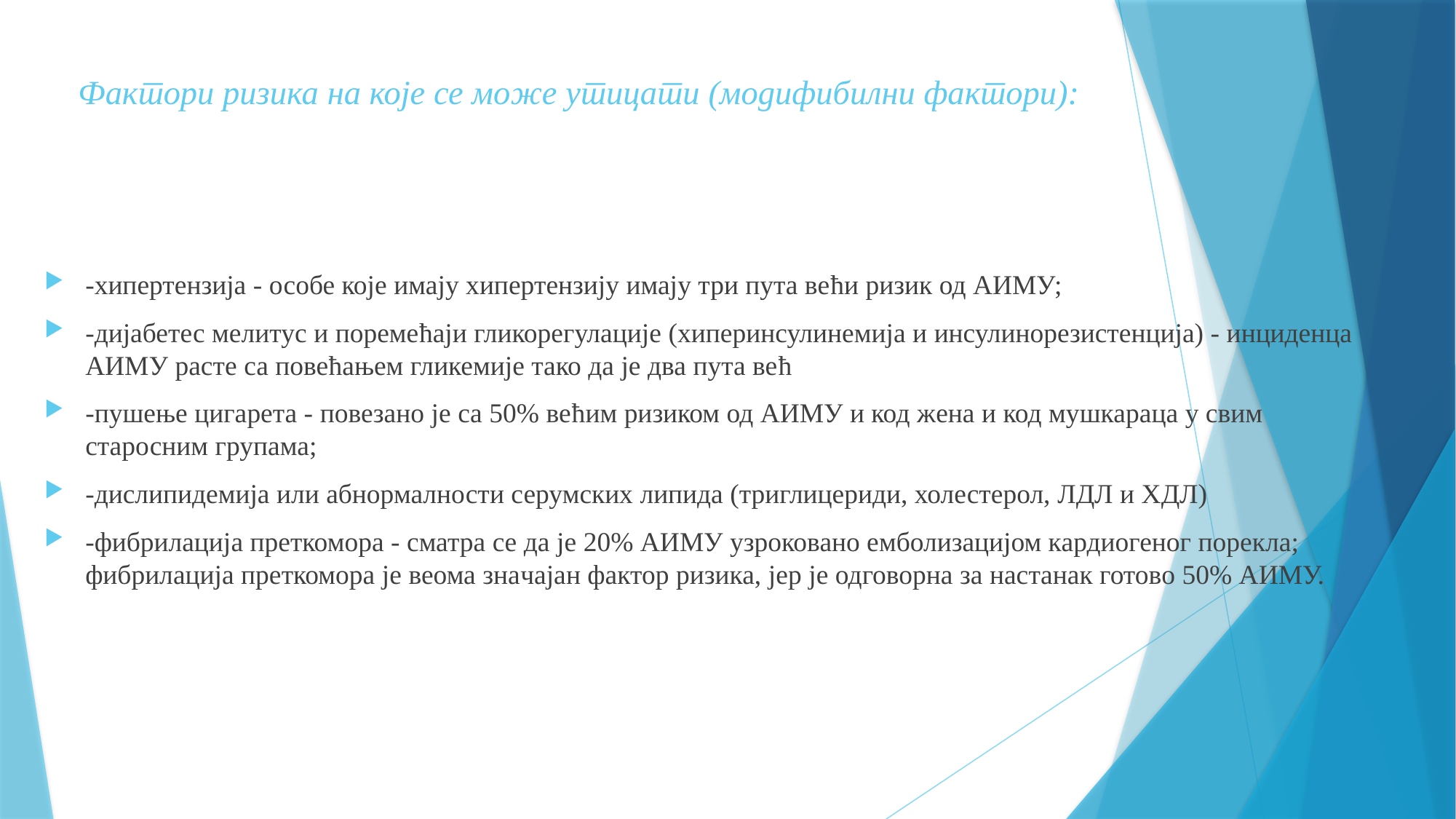

# Фактори ризика на које се може утицати (модифибилни фактори):
-хипертензија - особе које имају хипертензију имају три пута већи ризик од АИМУ;
-дијабетес мелитус и поремећаји гликорегулације (хиперинсулинемија и инсулинорезистенција) - инциденца АИМУ расте са повећањем гликемије тако да је два пута већ
-пушење цигарета - повезано је са 50% већим ризиком од АИМУ и код жена и код мушкараца у свим старосним групама;
-дислипидемија или абнормалности серумских липида (триглицериди, холестерол, ЛДЛ и ХДЛ)
-фибрилација преткомора - сматра се да је 20% АИМУ узроковано емболизацијом кардиогеног порекла; фибрилација преткомора је веома значајан фактор ризика, јер је одговорна за настанак готово 50% АИМУ.